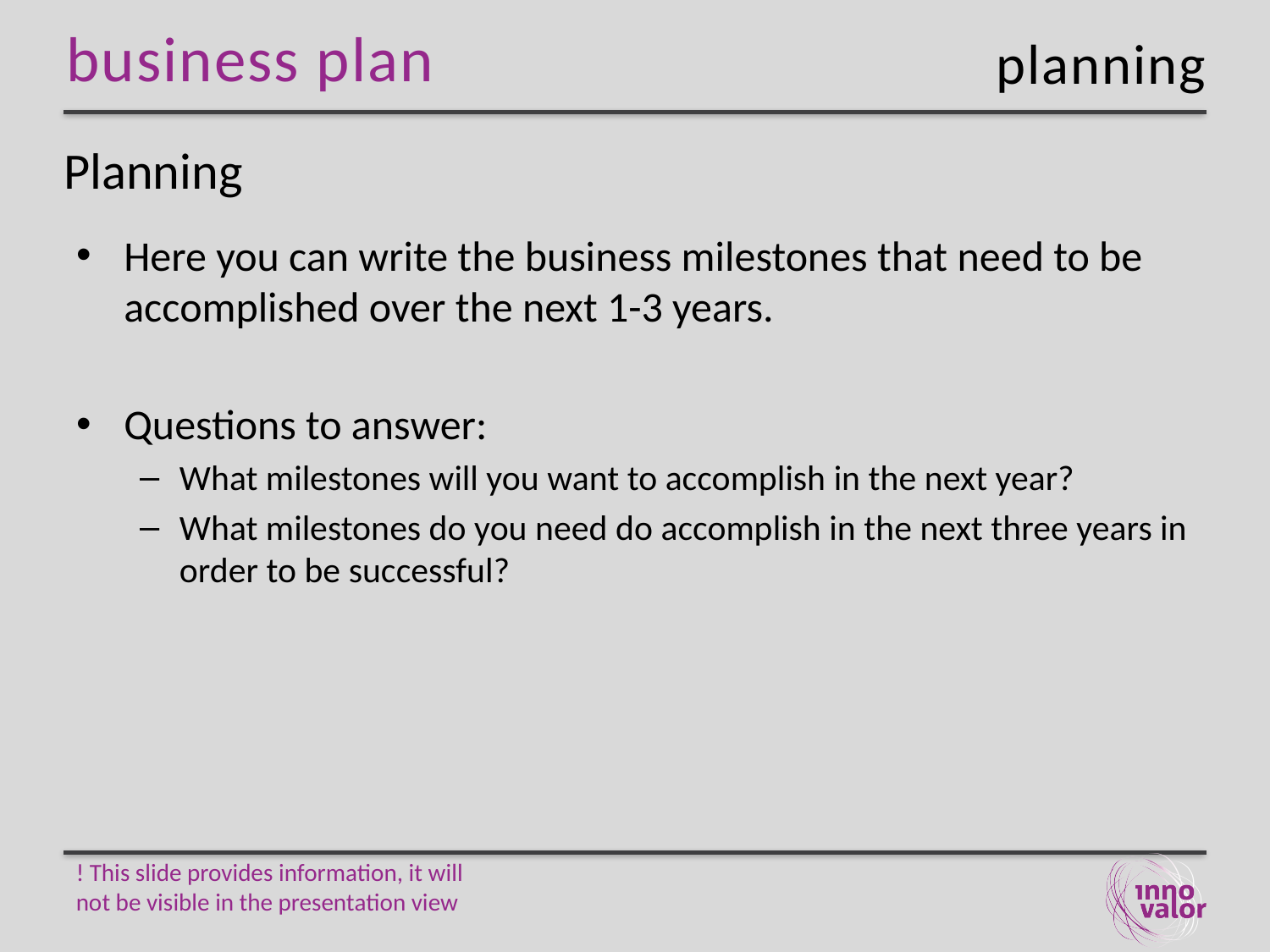

planning
# Planning
Here you can write the business milestones that need to be accomplished over the next 1-3 years.

Questions to answer:
What milestones will you want to accomplish in the next year?
What milestones do you need do accomplish in the next three years in order to be successful?

! This slide provides information, it will not be visible in the presentation view